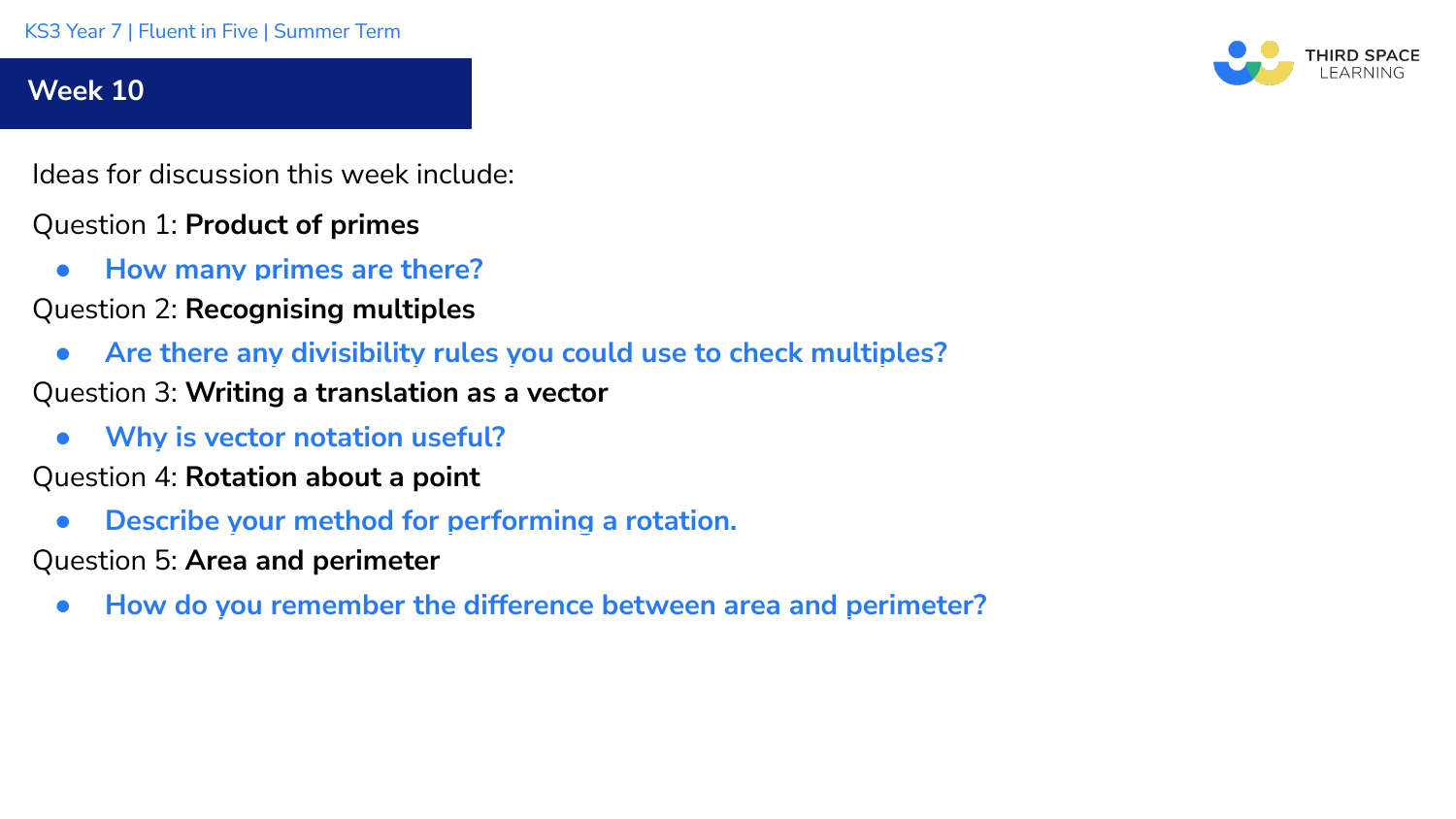

Week 10

| Ideas for discussion this week include: |
| --- |
| Question 1: Product of primes How many primes are there? |
| Question 2: Recognising multiples Are there any divisibility rules you could use to check multiples? |
| Question 3: Writing a translation as a vector Why is vector notation useful? |
| Question 4: Rotation about a point Describe your method for performing a rotation. |
| Question 5: Area and perimeter How do you remember the difference between area and perimeter? |